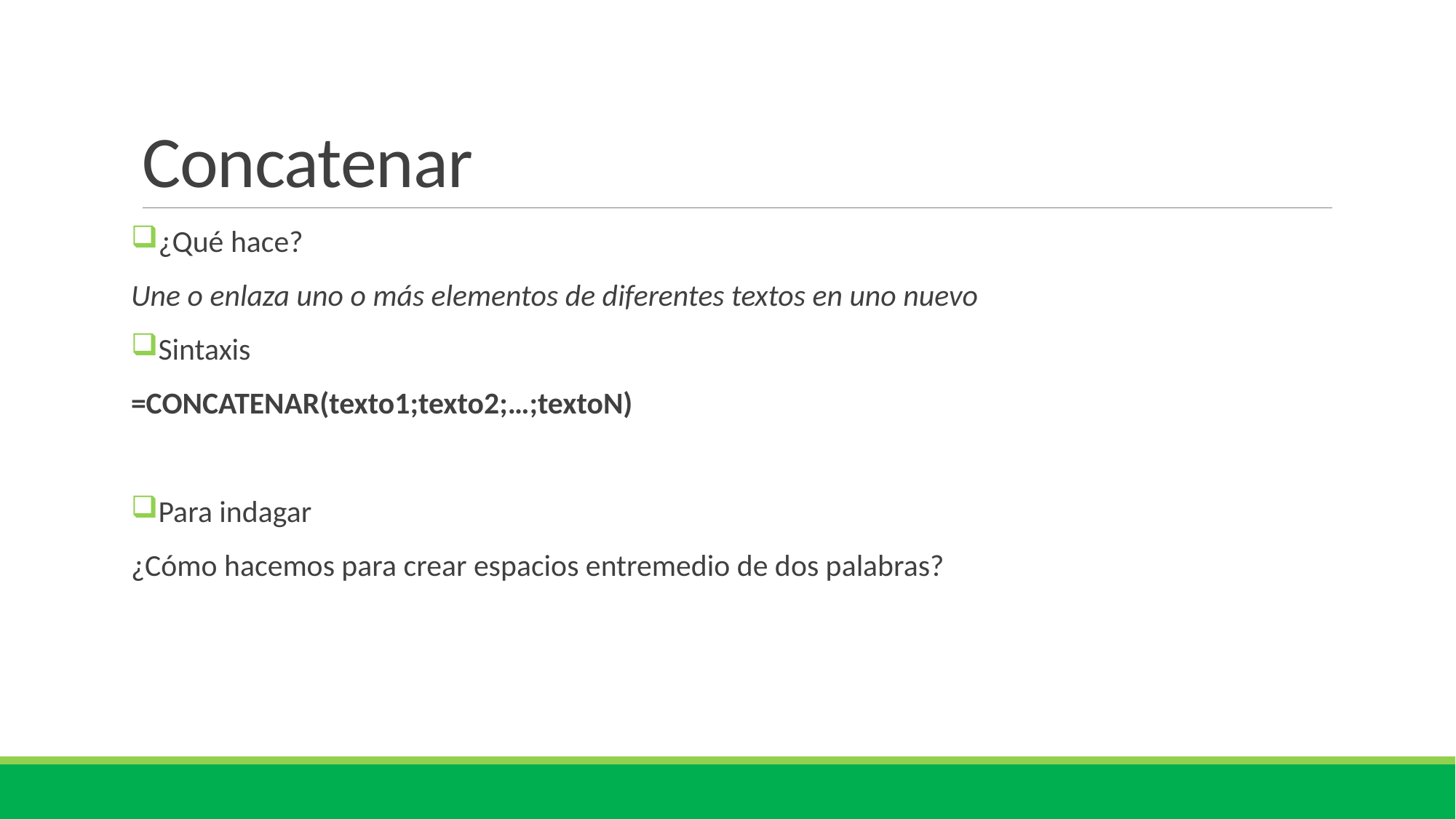

# Concatenar
¿Qué hace?
Une o enlaza uno o más elementos de diferentes textos en uno nuevo
Sintaxis
=CONCATENAR(texto1;texto2;…;textoN)

Para indagar
¿Cómo hacemos para crear espacios entremedio de dos palabras?